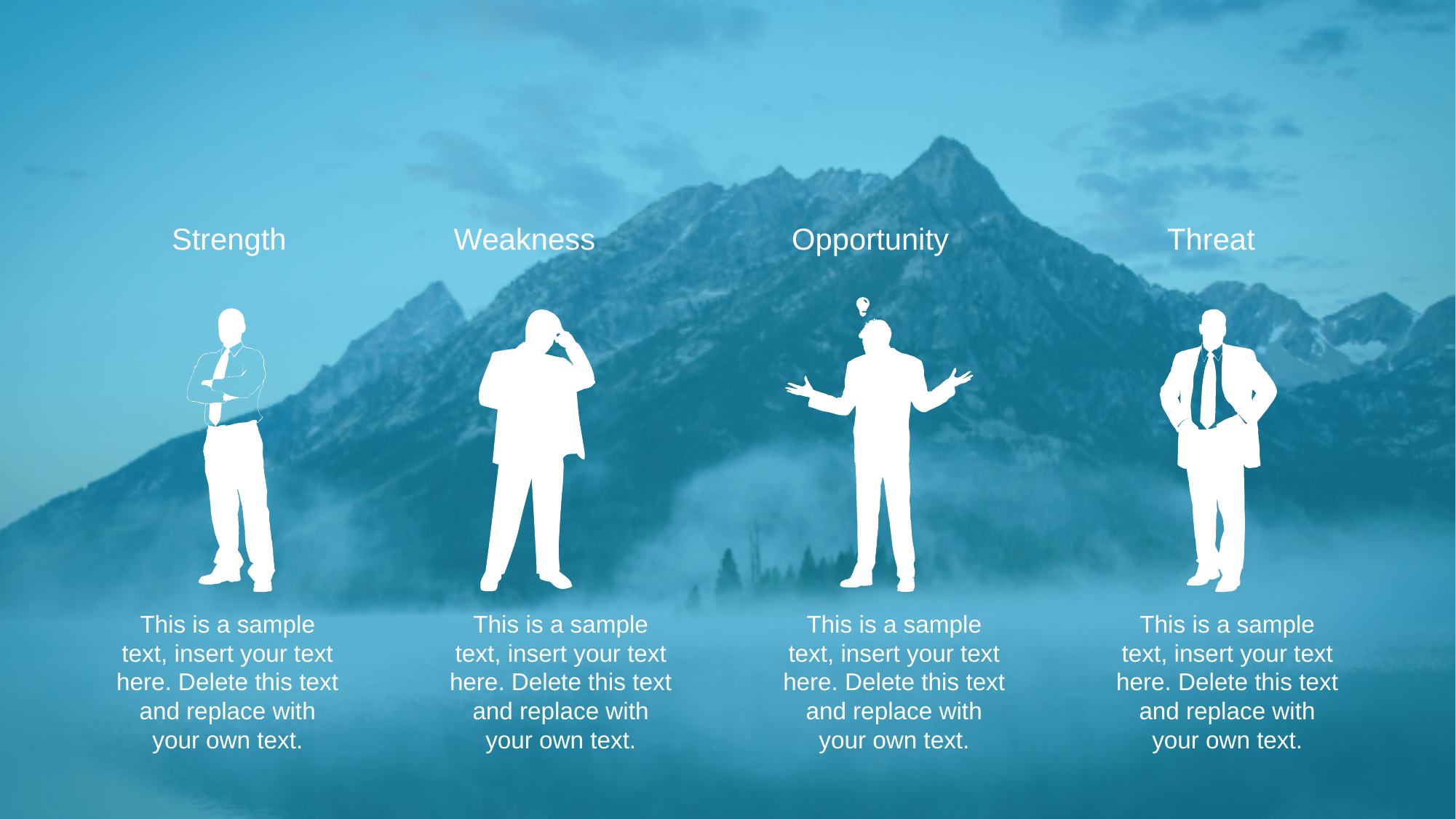

Strength

This is a sample text, insert your text here. Delete this text and replace with your own text.
Weakness

This is a sample text, insert your text here. Delete this text and replace with your own text.
Opportunity

This is a sample text, insert your text here. Delete this text and replace with your own text.
Threat

This is a sample text, insert your text here. Delete this text and replace with your own text.